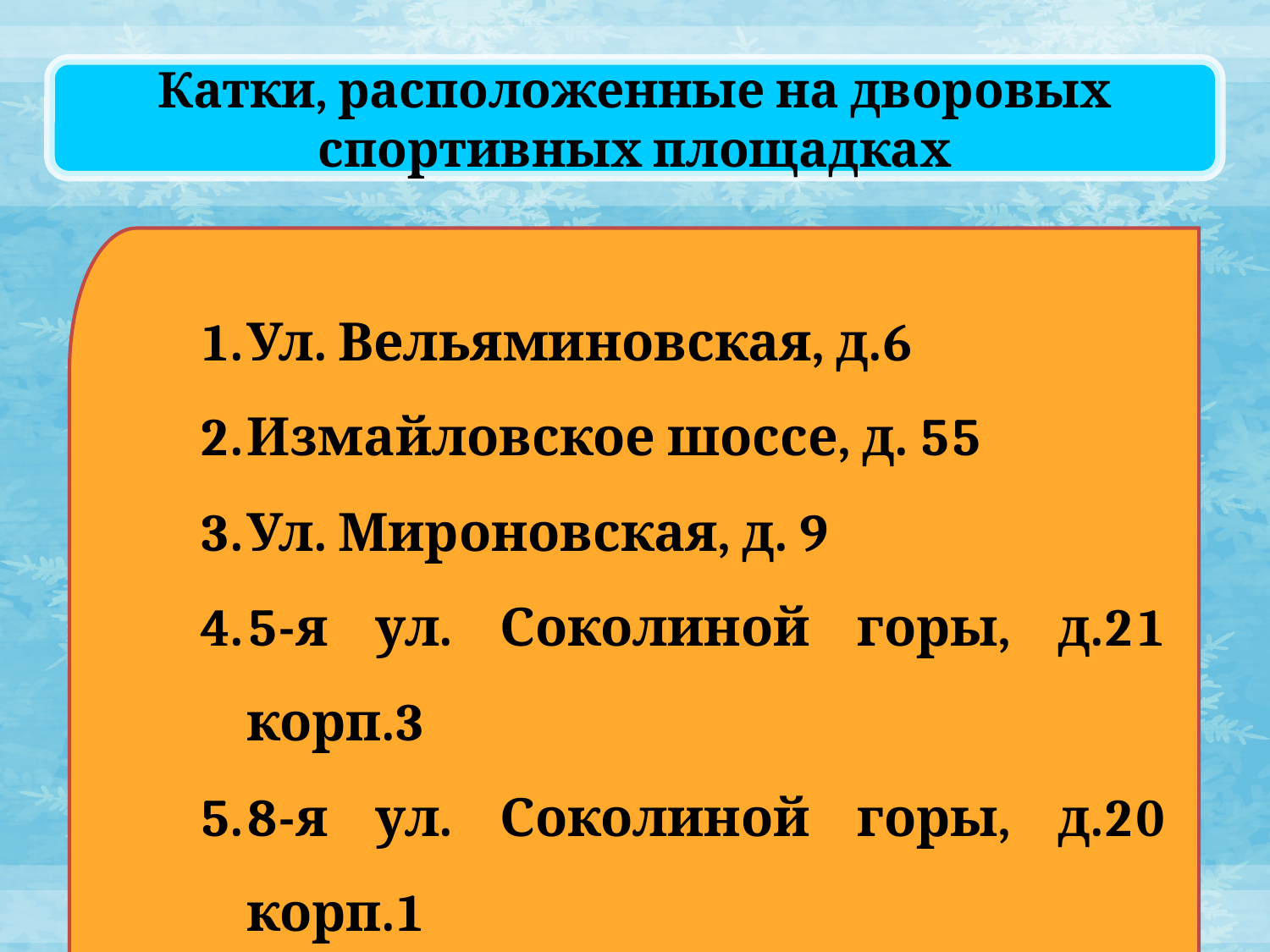

Катки, расположенные на дворовых спортивных площадках
Ул. Вельяминовская, д.6
Измайловское шоссе, д. 55
Ул. Мироновская, д. 9
5-я ул. Соколиной горы, д.21 корп.3
8-я ул. Соколиной горы, д.20 корп.1
Ул. Щербаковская, д.35